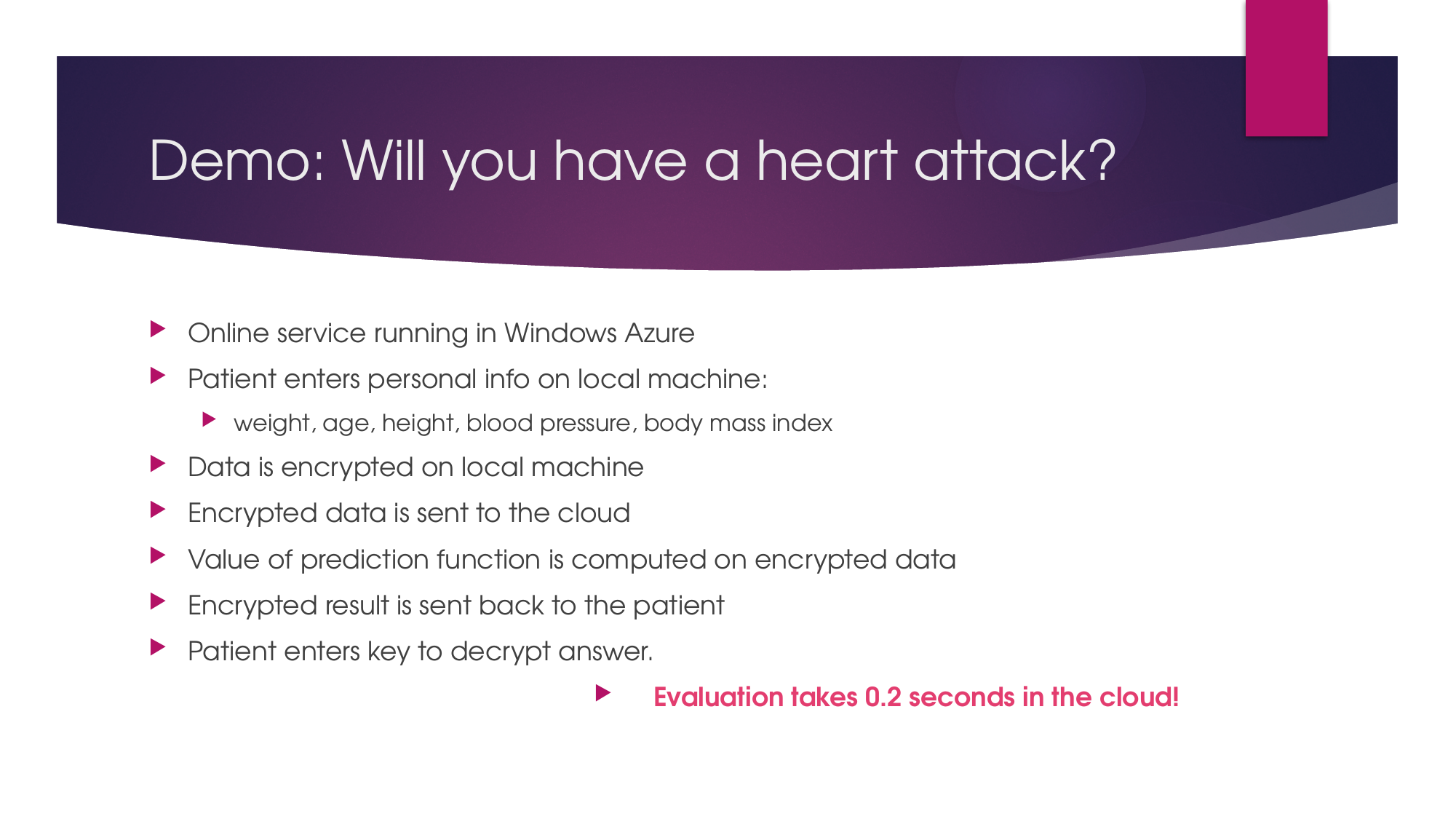

# Demo: Will you have a heart attack?
Online service running in Windows Azure
Patient enters personal info on local machine:
weight, age, height, blood pressure, body mass index
Data is encrypted on local machine
Encrypted data is sent to the cloud
Value of prediction function is computed on encrypted data
Encrypted result is sent back to the patient
Patient enters key to decrypt answer.
Evaluation takes 0.2 seconds in the cloud!